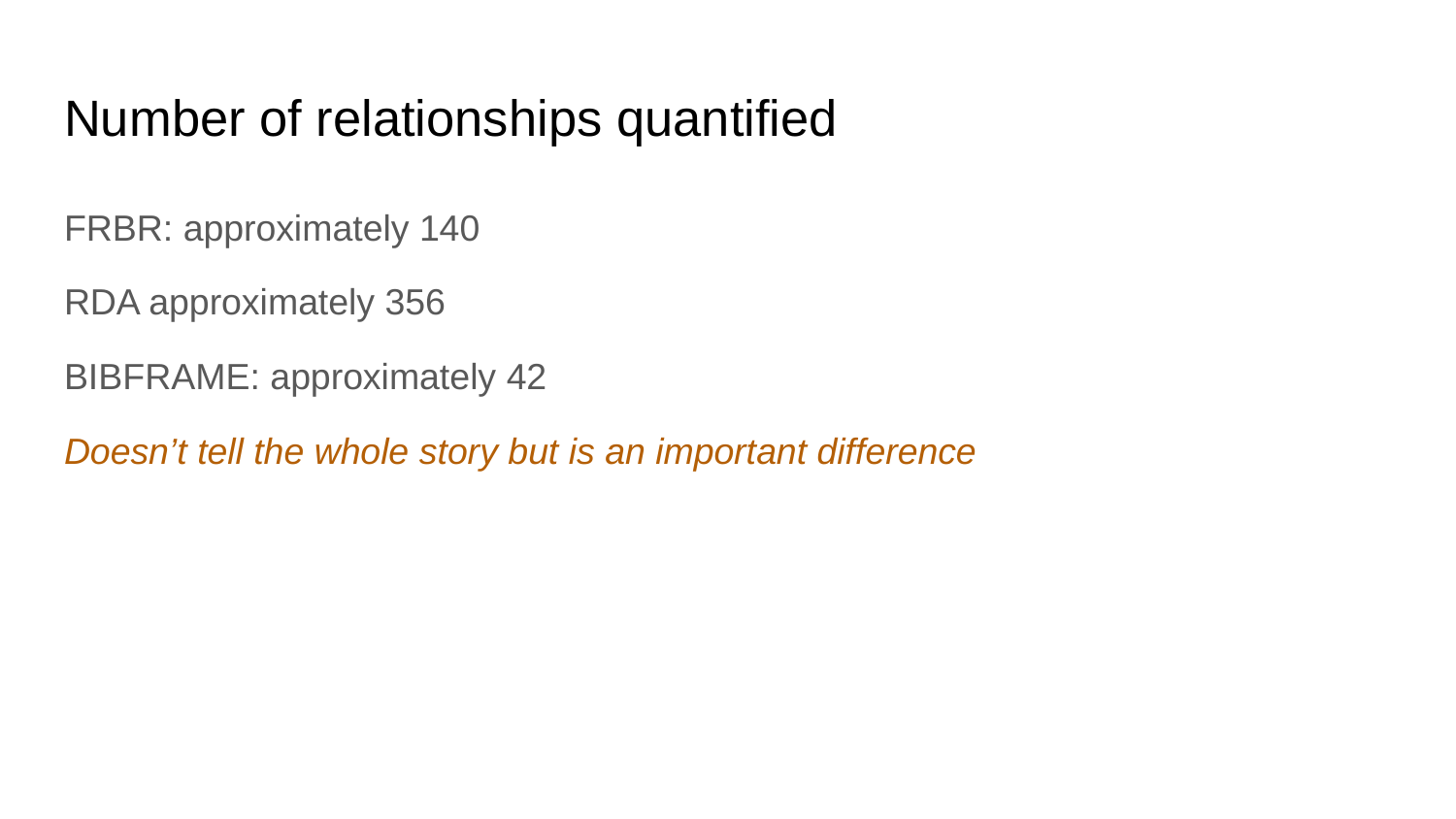

# Number of relationships quantified
FRBR: approximately 140
RDA approximately 356
BIBFRAME: approximately 42
Doesn’t tell the whole story but is an important difference